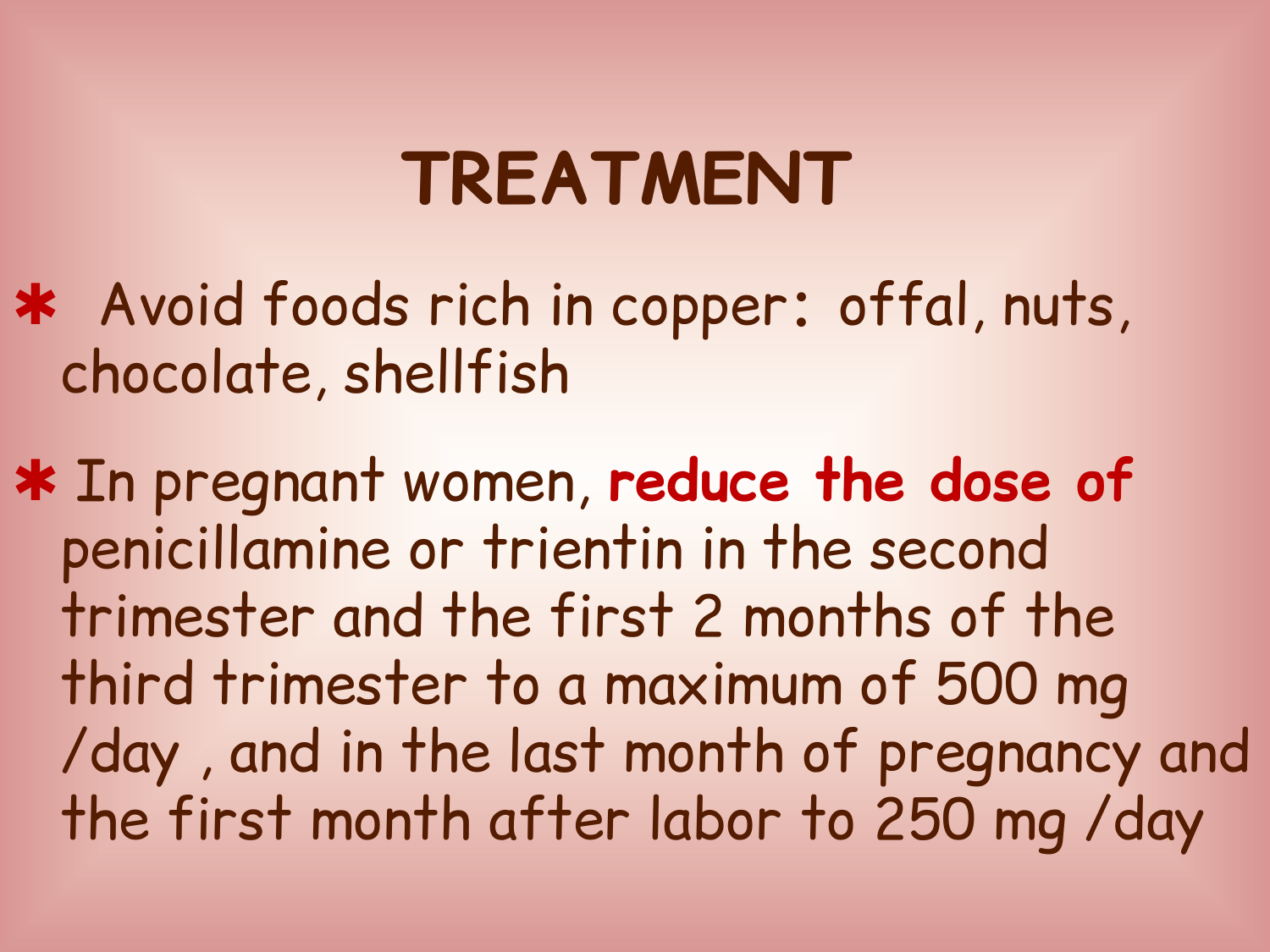

TREATMENT

✱   Avoid foods rich in copper: offal, nuts, chocolate, shellfish

✱ In pregnant women, reduce the dose of penicillamine or trientin in the second trimester and the first 2 months of the third trimester to a maximum of 500 mg /day , and in the last month of pregnancy and the first month after labor to 250 mg /day